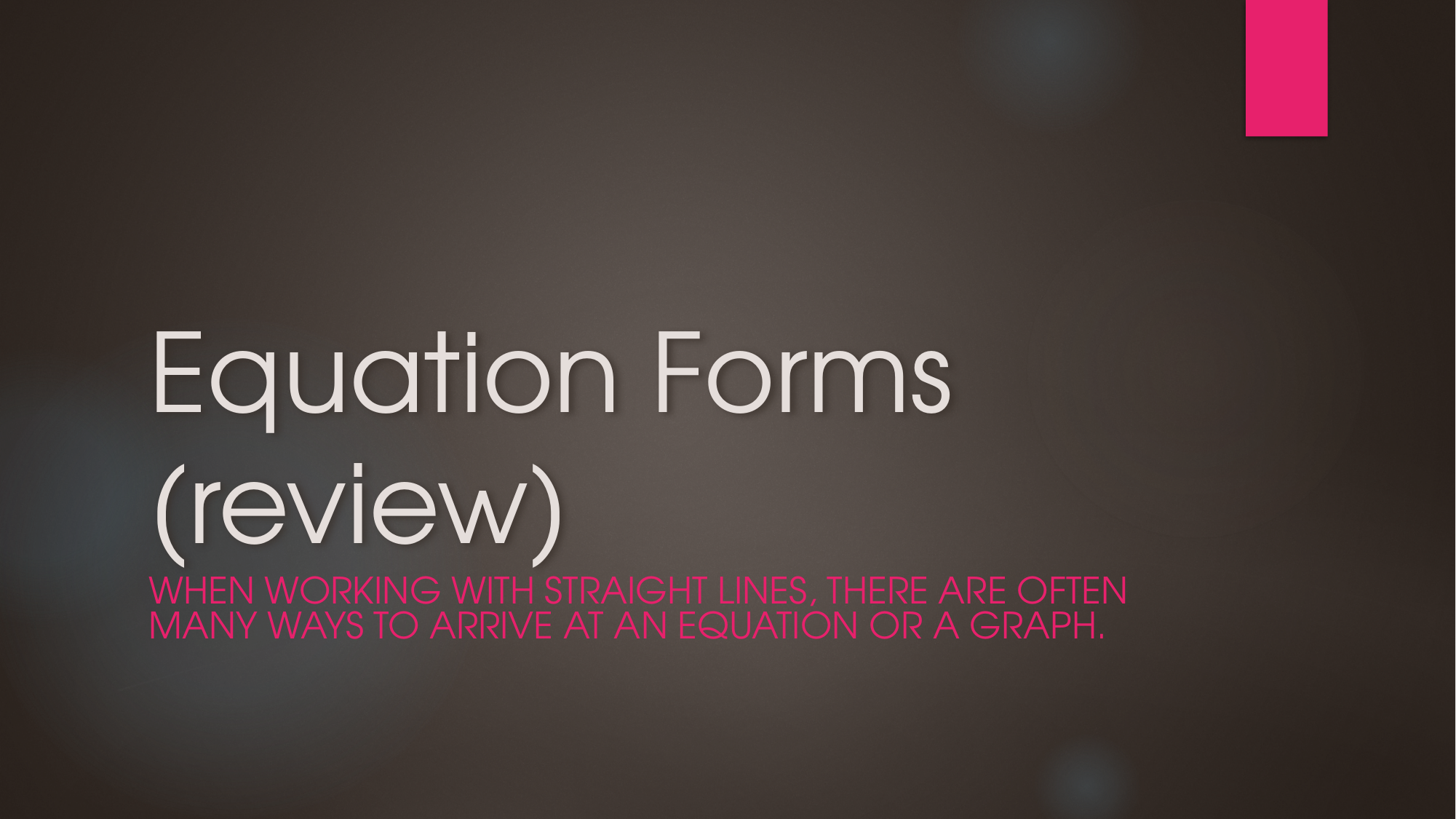

# Equation Forms (review)
When working with straight lines, there are often many ways to arrive at an equation or a graph.